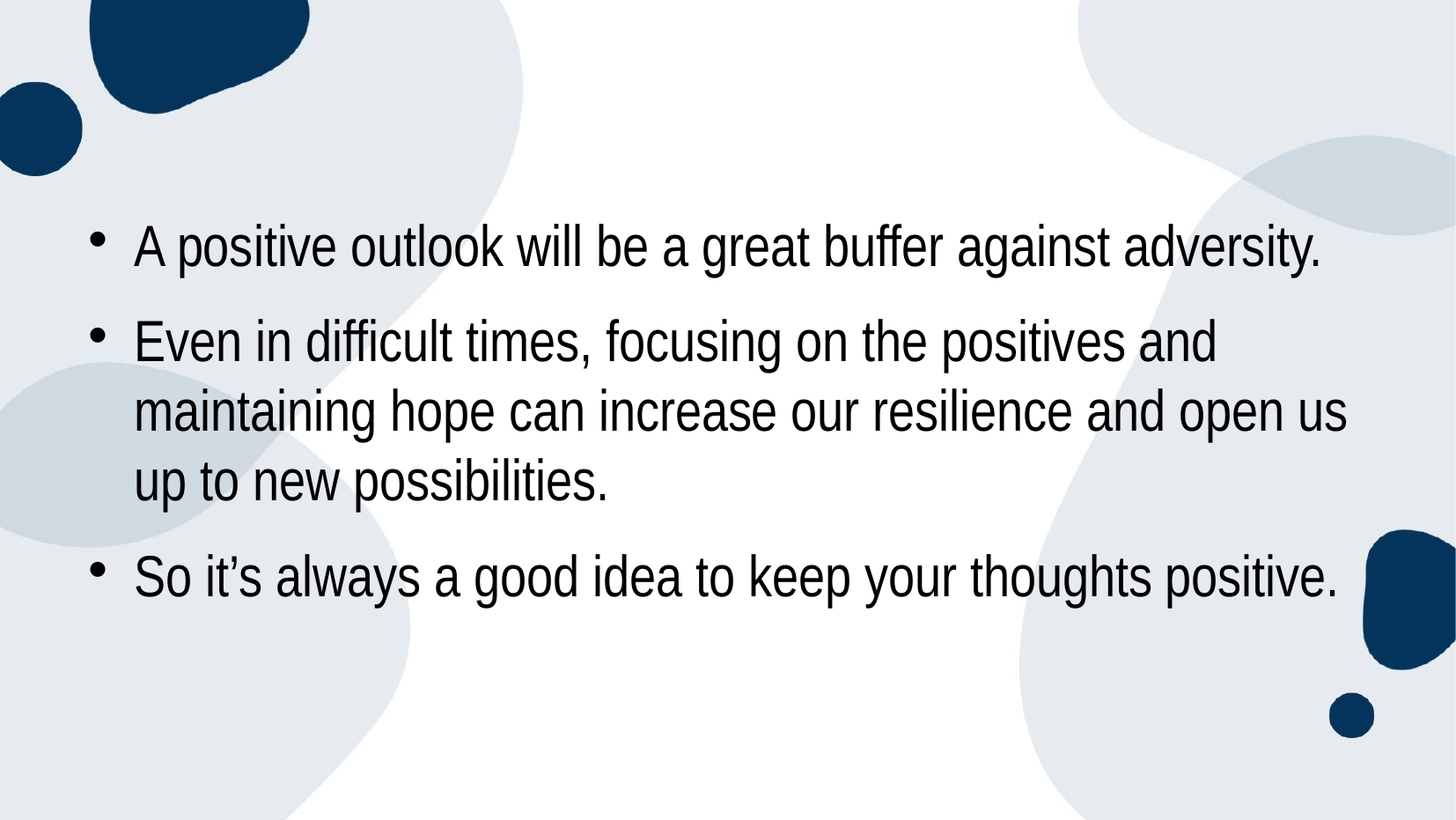

#
A positive outlook will be a great buffer against adversity.
Even in difficult times, focusing on the positives and maintaining hope can increase our resilience and open us up to new possibilities.
So it’s always a good idea to keep your thoughts positive.